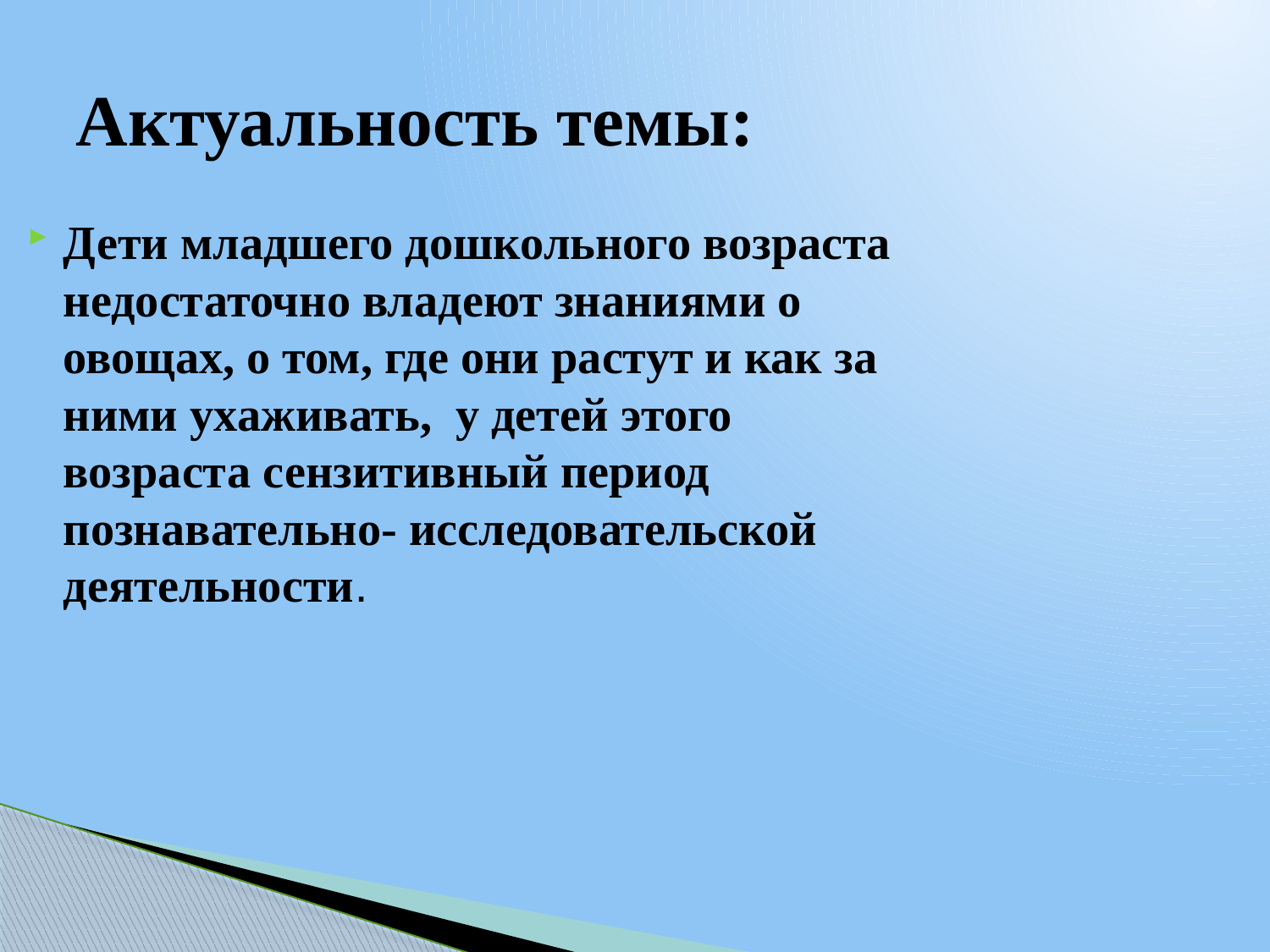

# Актуальность темы:
Дети младшего дошкольного возраста недостаточно владеют знаниями о овощах, о том, где они растут и как за ними ухаживать,  у детей этого возраста сензитивный период познавательно- исследовательской деятельности.